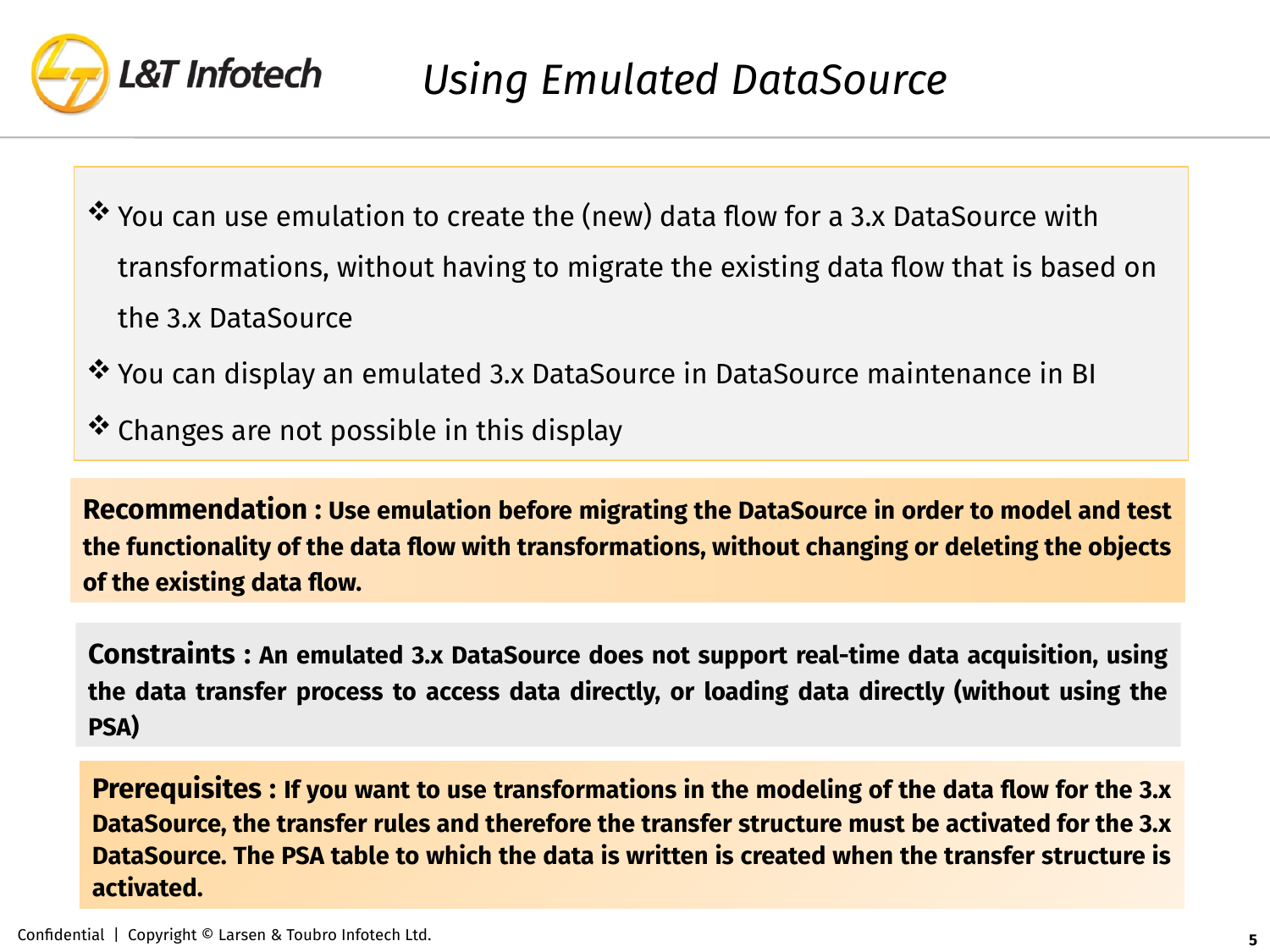

#
  Using Emulated DataSource
You can use emulation to create the (new) data flow for a 3.x DataSource with transformations, without having to migrate the existing data flow that is based on the 3.x DataSource
You can display an emulated 3.x DataSource in DataSource maintenance in BI
Changes are not possible in this display
Recommendation : Use emulation before migrating the DataSource in order to model and test the functionality of the data flow with transformations, without changing or deleting the objects of the existing data flow.
Constraints : An emulated 3.x DataSource does not support real-time data acquisition, using the data transfer process to access data directly, or loading data directly (without using the PSA)
Prerequisites : If you want to use transformations in the modeling of the data flow for the 3.x DataSource, the transfer rules and therefore the transfer structure must be activated for the 3.x DataSource. The PSA table to which the data is written is created when the transfer structure is activated.
Confidential  |  Copyright © Larsen & Toubro Infotech Ltd.
5